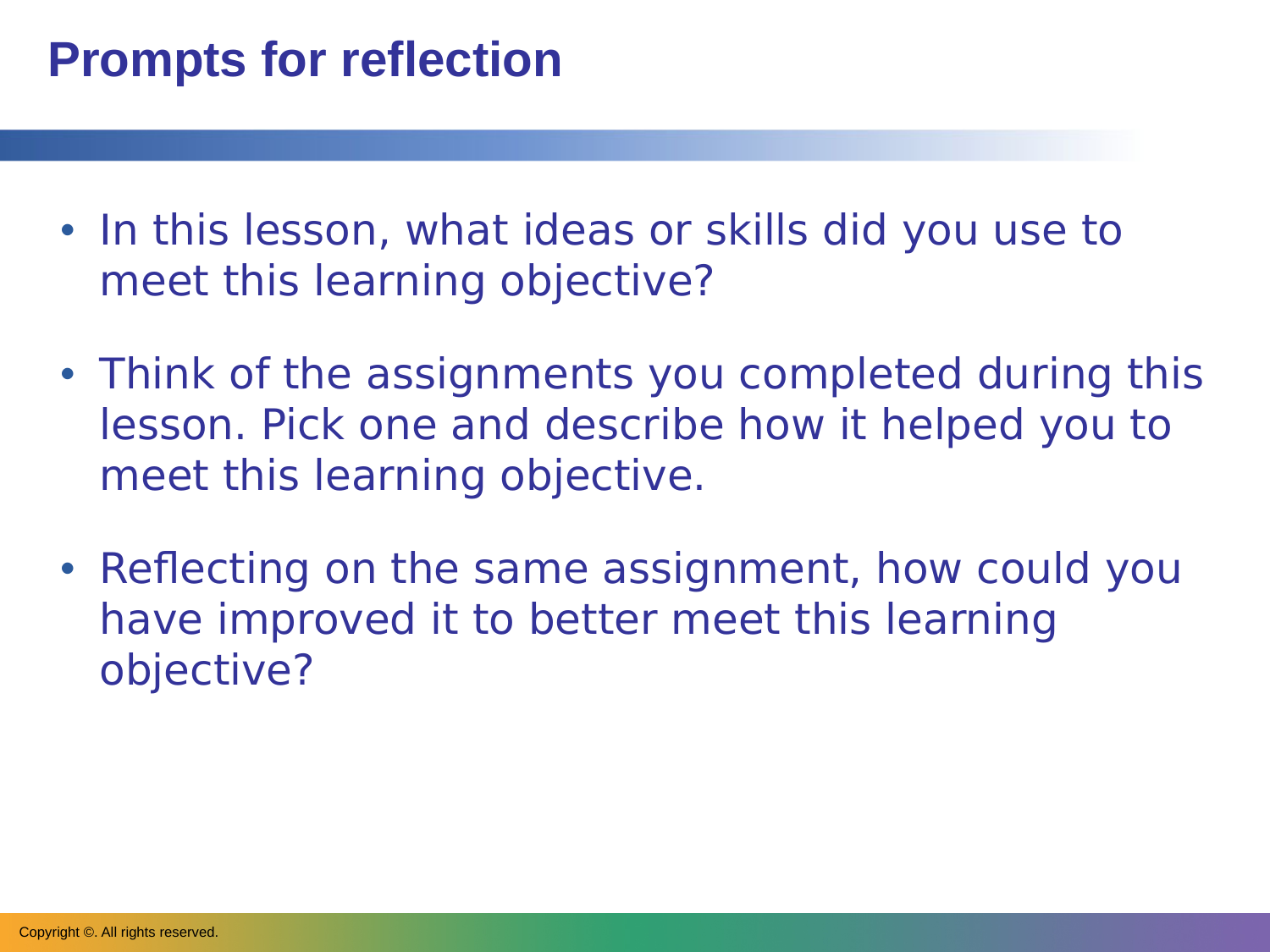

# Prompts for reflection
In this lesson, what ideas or skills did you use to meet this learning objective?
Think of the assignments you completed during this lesson. Pick one and describe how it helped you to meet this learning objective.
Reflecting on the same assignment, how could you have improved it to better meet this learning objective?
Copyright ©. All rights reserved.